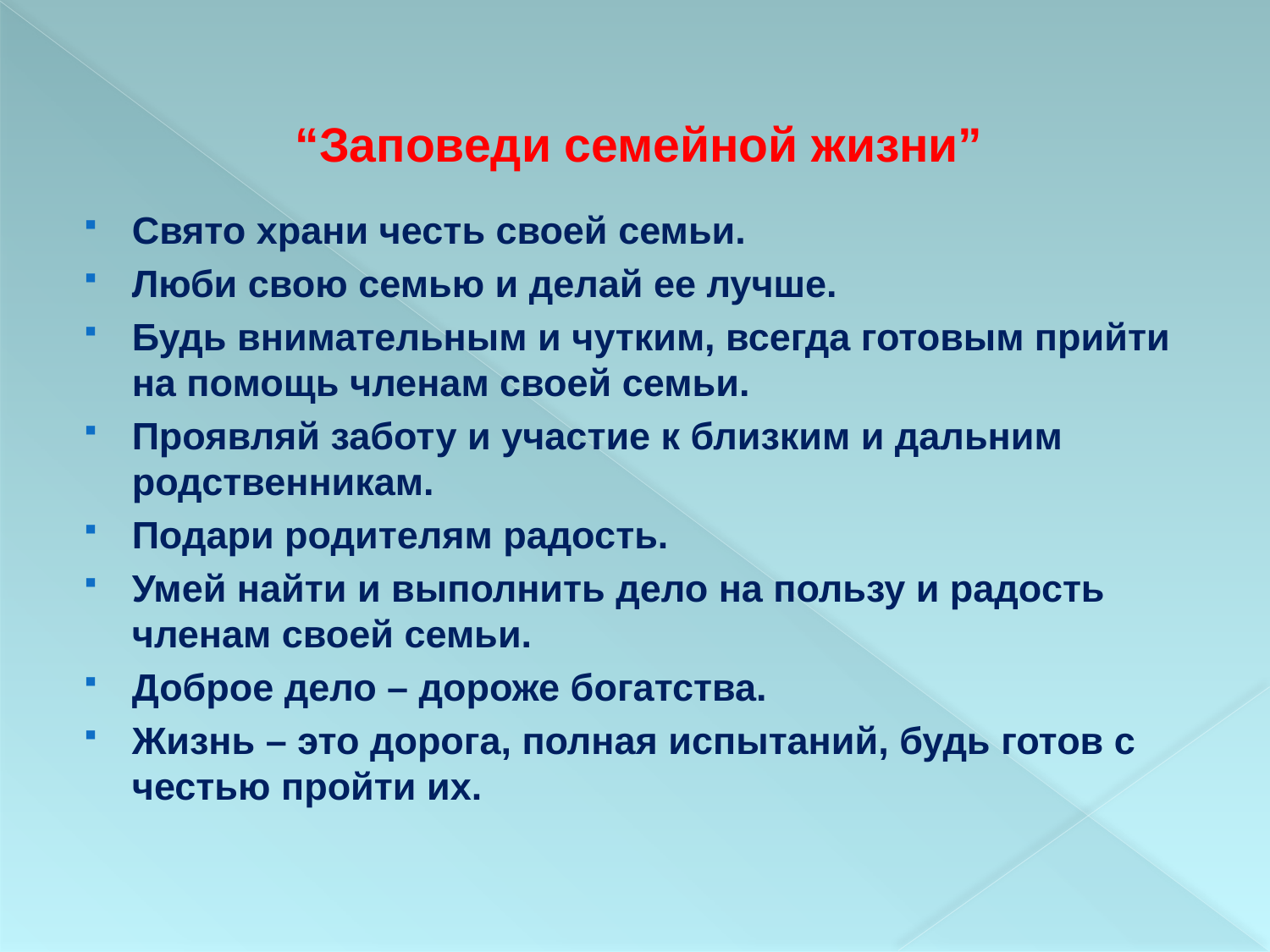

#

“Заповеди семейной жизни”

Свято храни честь своей семьи.
Люби свою семью и делай ее лучше.
Будь внимательным и чутким, всегда готовым прийти на помощь членам своей семьи.
Проявляй заботу и участие к близким и дальним родственникам.
Подари родителям радость.
Умей найти и выполнить дело на пользу и радость членам своей семьи.
Доброе дело – дороже богатства.
Жизнь – это дорога, полная испытаний, будь готов с честью пройти их.